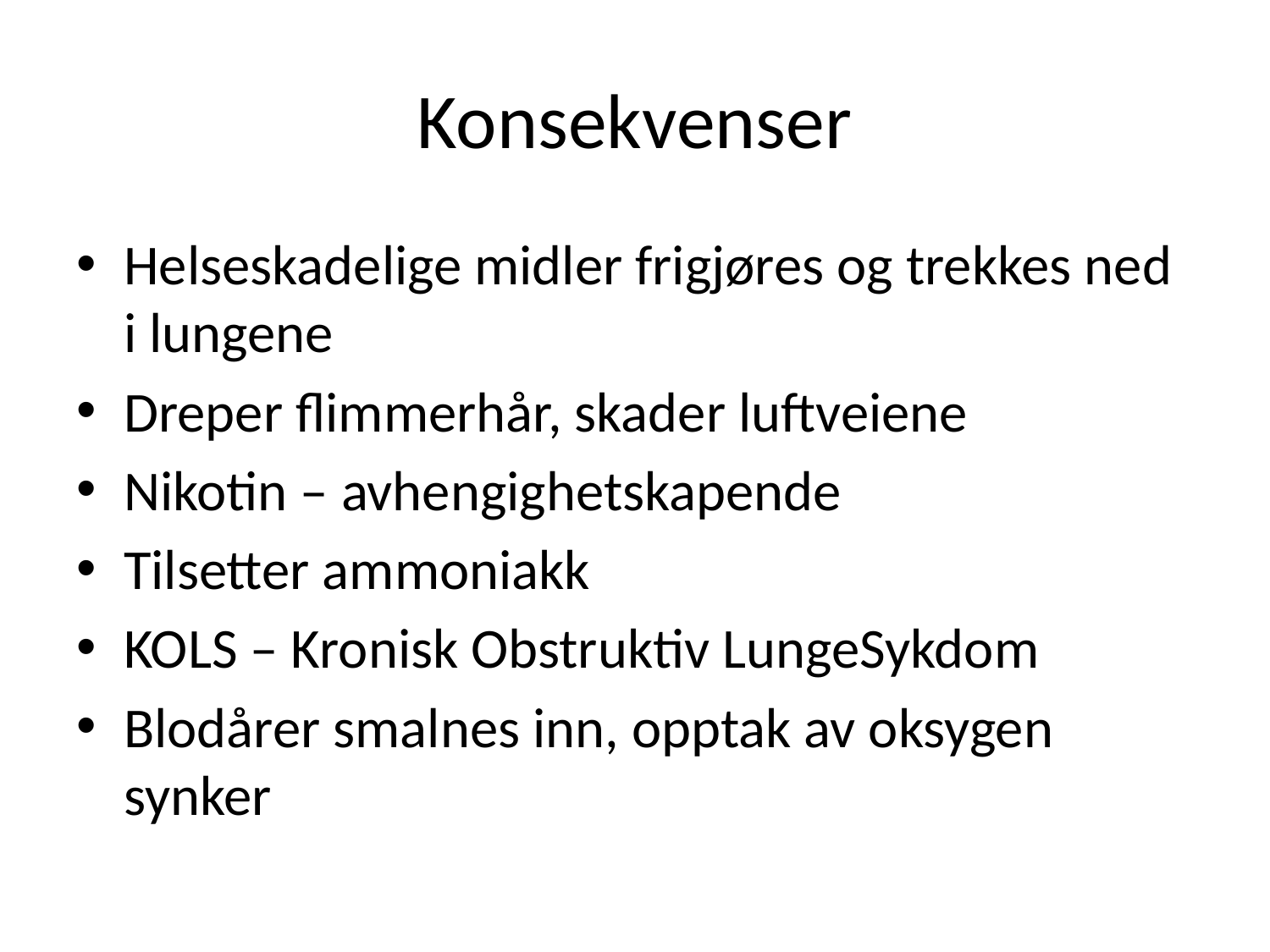

# Konsekvenser
Helseskadelige midler frigjøres og trekkes ned i lungene
Dreper flimmerhår, skader luftveiene
Nikotin – avhengighetskapende
Tilsetter ammoniakk
KOLS – Kronisk Obstruktiv LungeSykdom
Blodårer smalnes inn, opptak av oksygen synker